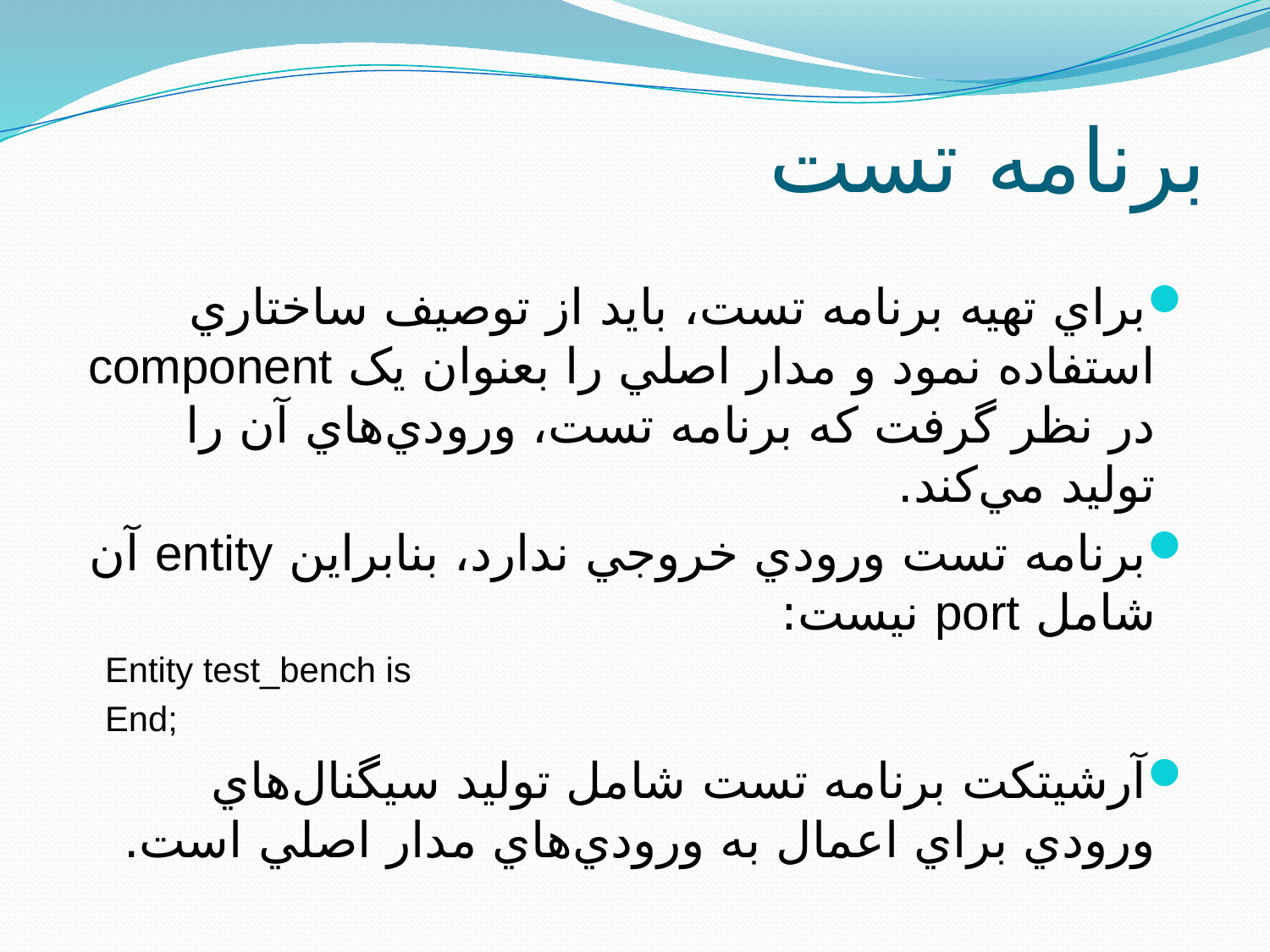

# برنامه تست
براي تهيه برنامه تست، بايد از توصيف ساختاري استفاده نمود و مدار اصلي را بعنوان يک component در نظر گرفت که برنامه تست، ورودي‌هاي آن را توليد مي‌کند.
برنامه تست ورودي خروجي ندارد، بنابراين entity آن شامل port نيست:
   Entity test_bench is
   End;
آرشيتکت برنامه تست شامل توليد سيگنال‌هاي ورودي براي اعمال به ورودي‌هاي مدار اصلي است.